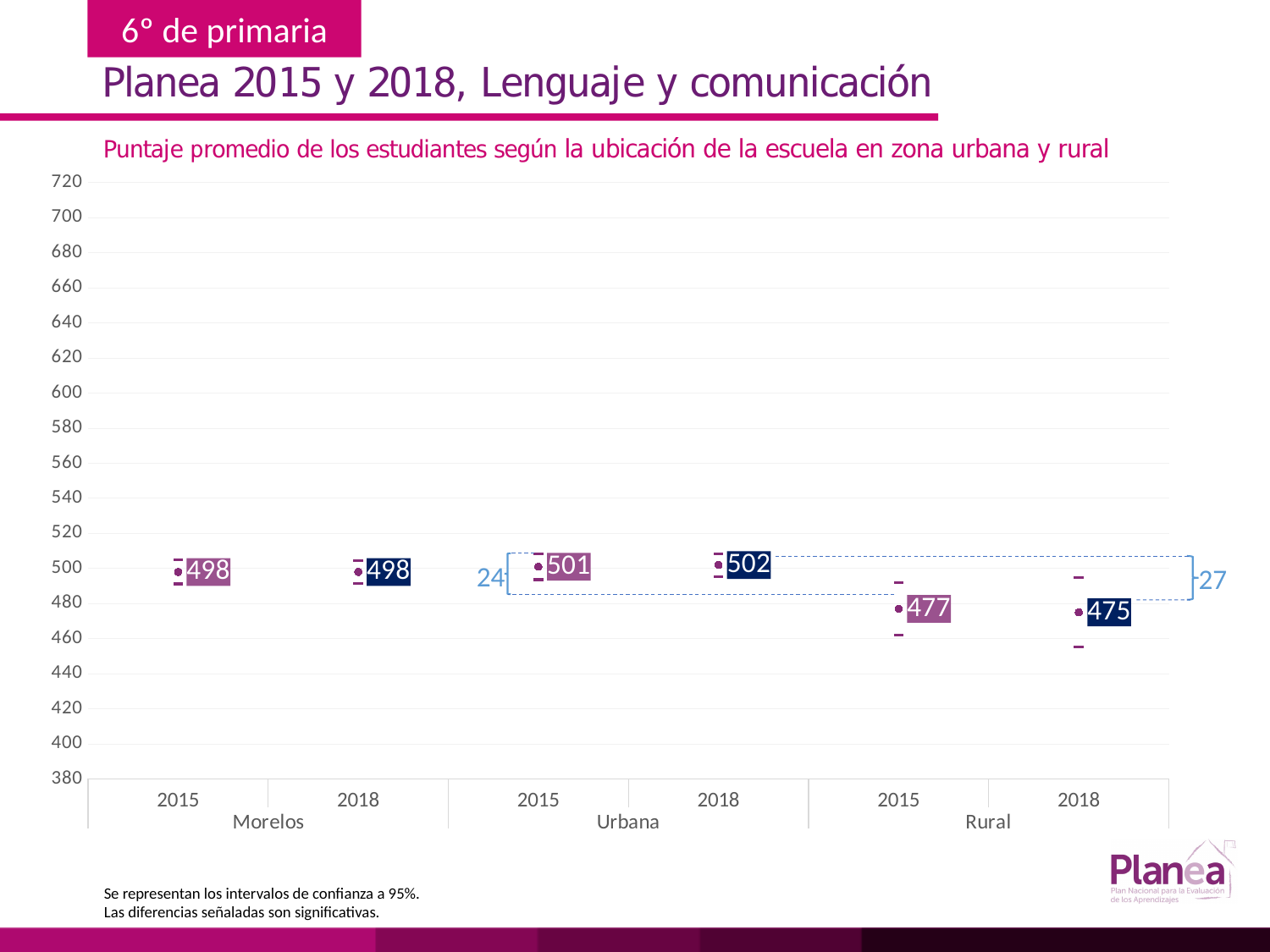

Planea 2015 y 2018, Lenguaje y comunicación

Puntaje promedio de los estudiantes según la ubicación de la escuela en zona urbana y rural

### Chart

| Category |  |  |  |
|---|---|---|---|
| 2015 | 491.234 | 504.766 | 498.0 |
| 2018 | 491.632 | 504.368 | 498.0 |
| 2015 | 493.637 | 508.363 | 501.0 |
| 2018 | 495.433 | 508.567 | 502.0 |
| 2015 | 461.876 | 492.124 | 477.0 |
| 2018 | 455.1 | 494.9 | 475.0 |
24

27
Se representan los intervalos de confianza a 95%.
Las diferencias señaladas son significativas.